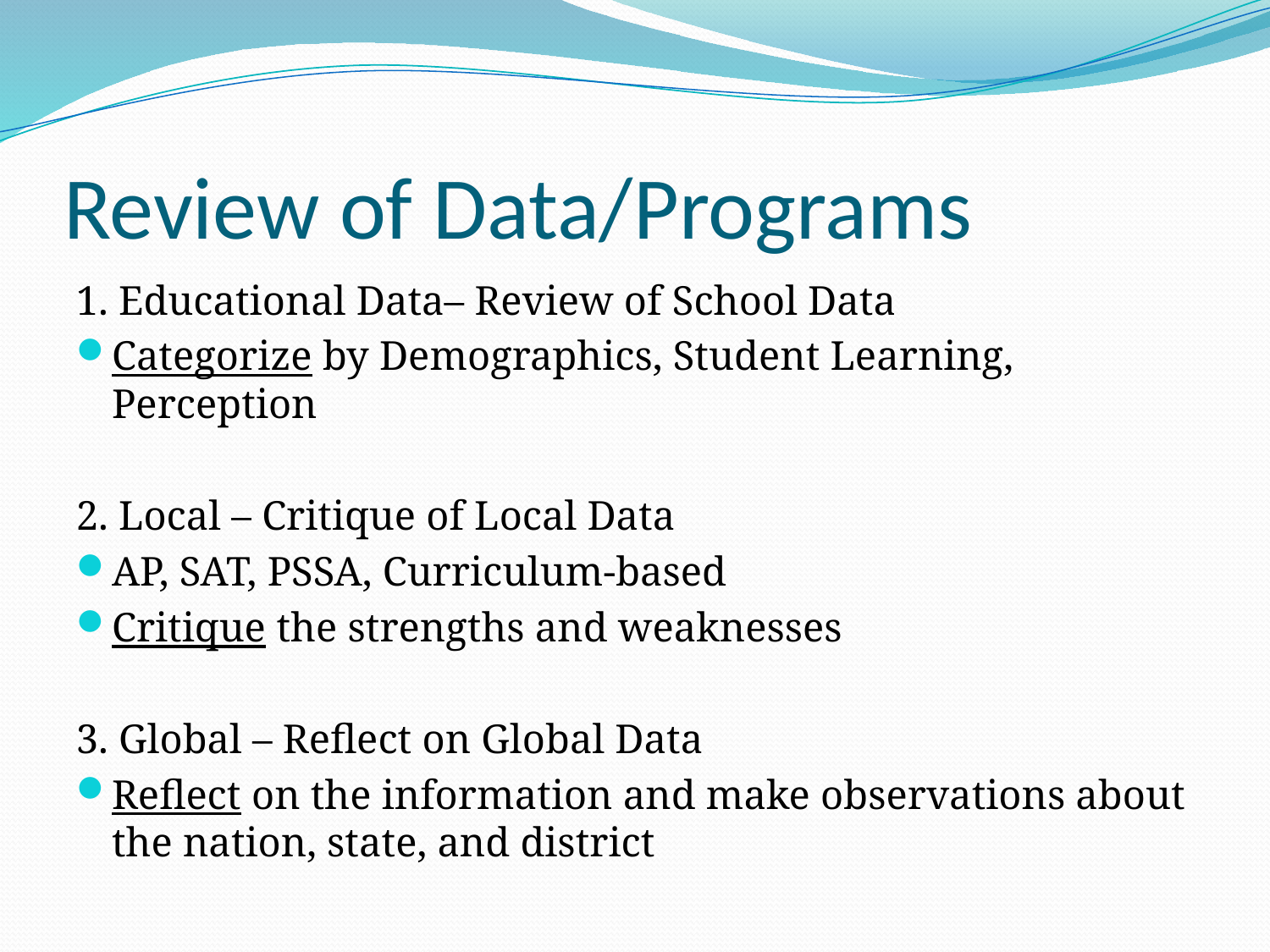

# Review of Data/Programs
1. Educational Data– Review of School Data
Categorize by Demographics, Student Learning, Perception

2. Local – Critique of Local Data
AP, SAT, PSSA, Curriculum-based
Critique the strengths and weaknesses

3. Global – Reflect on Global Data
Reflect on the information and make observations about the nation, state, and district